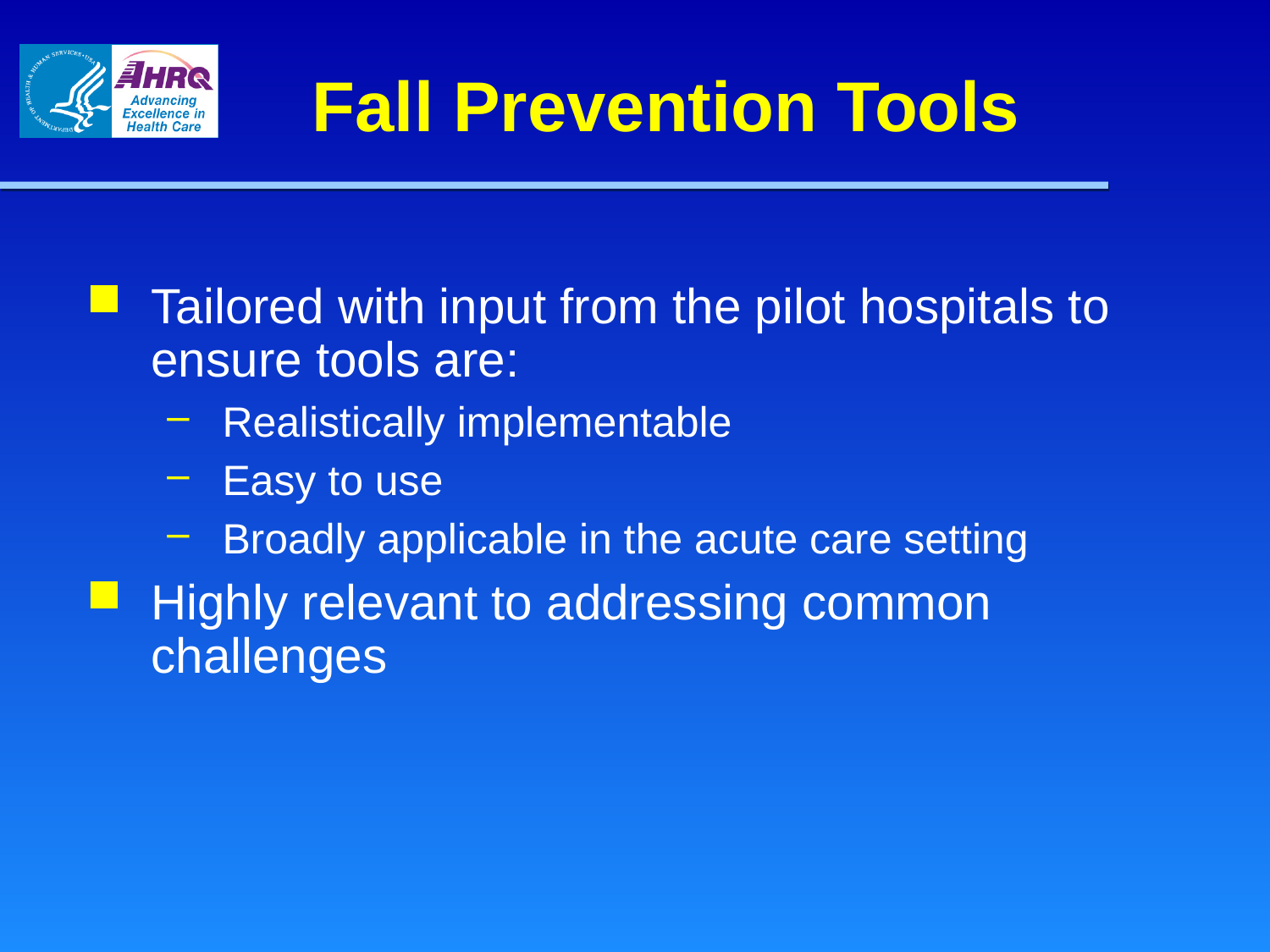

# Fall Prevention Tools
Tailored with input from the pilot hospitals to ensure tools are:
Realistically implementable
Easy to use
Broadly applicable in the acute care setting
Highly relevant to addressing common challenges